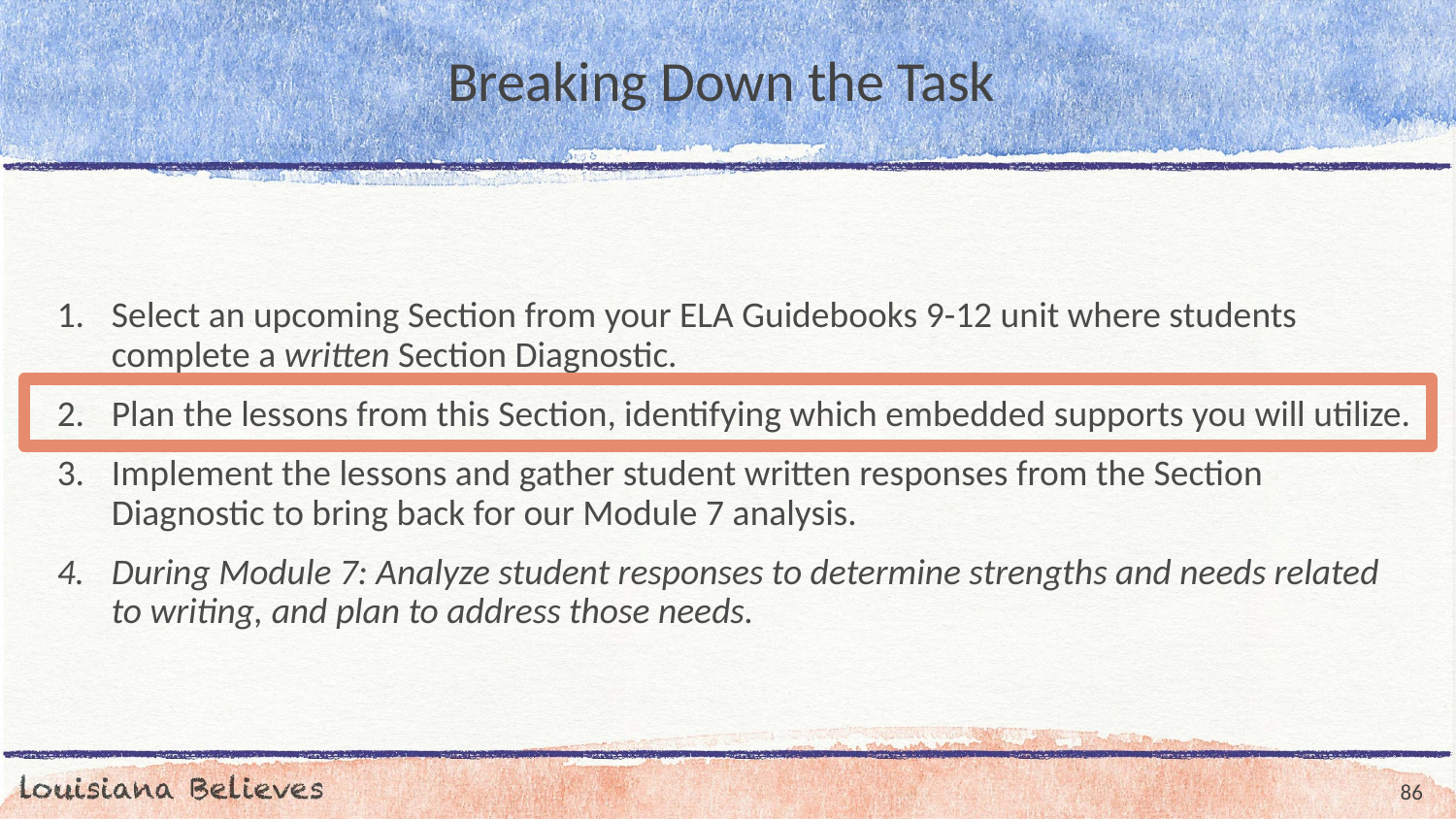

# Breaking Down the Task
Select an upcoming Section from your ELA Guidebooks 9-12 unit where students complete a written Section Diagnostic.
Plan the lessons from this Section, identifying which embedded supports you will utilize.
Implement the lessons and gather student written responses from the Section Diagnostic to bring back for our Module 7 analysis.
During Module 7: Analyze student responses to determine strengths and needs related to writing, and plan to address those needs.